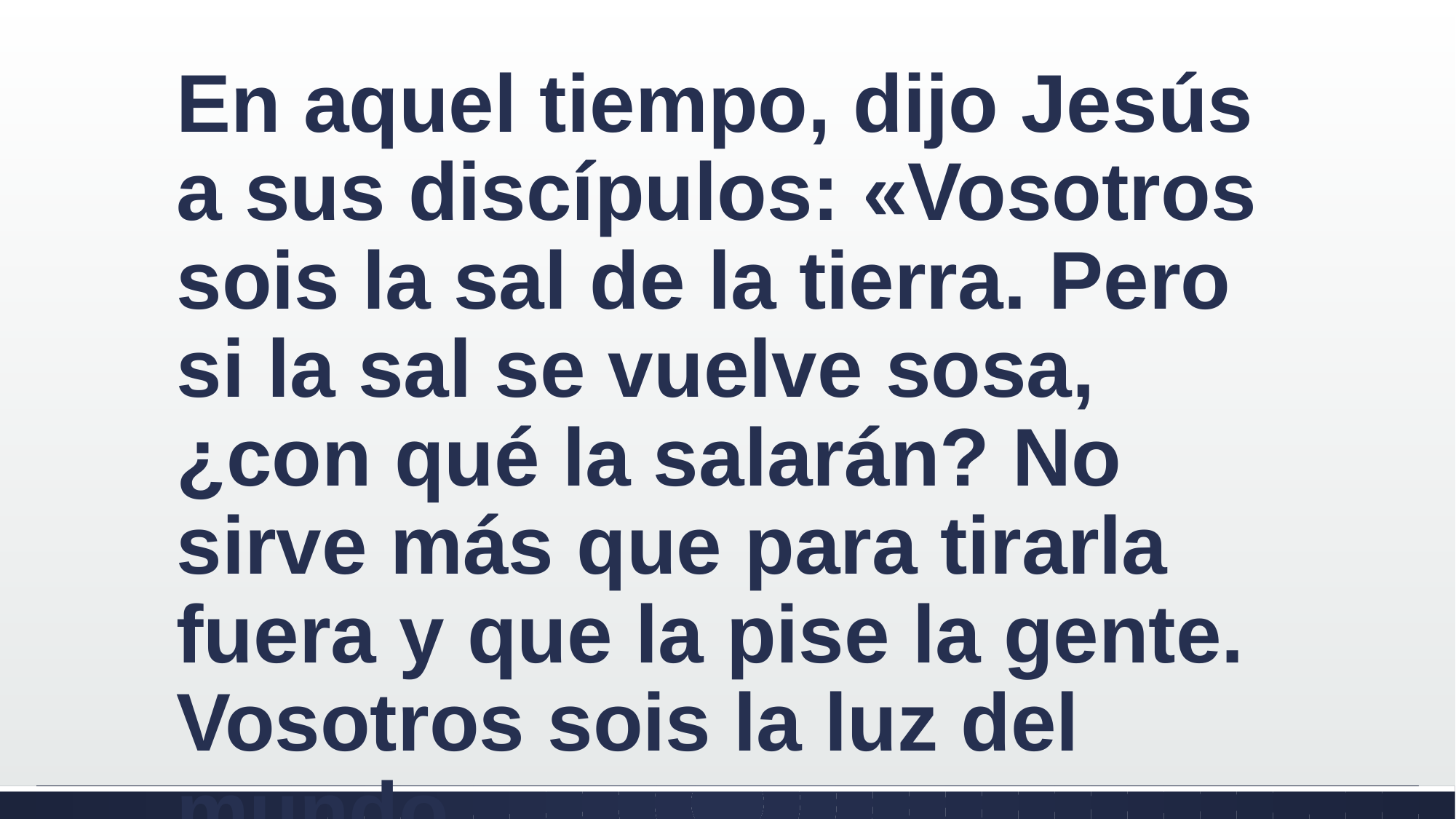

#
En aquel tiempo, dijo Jesús a sus discípulos: «Vosotros sois la sal de la tierra. Pero si la sal se vuelve sosa, ¿con qué la salarán? No sirve más que para tirarla fuera y que la pise la gente. Vosotros sois la luz del mundo.